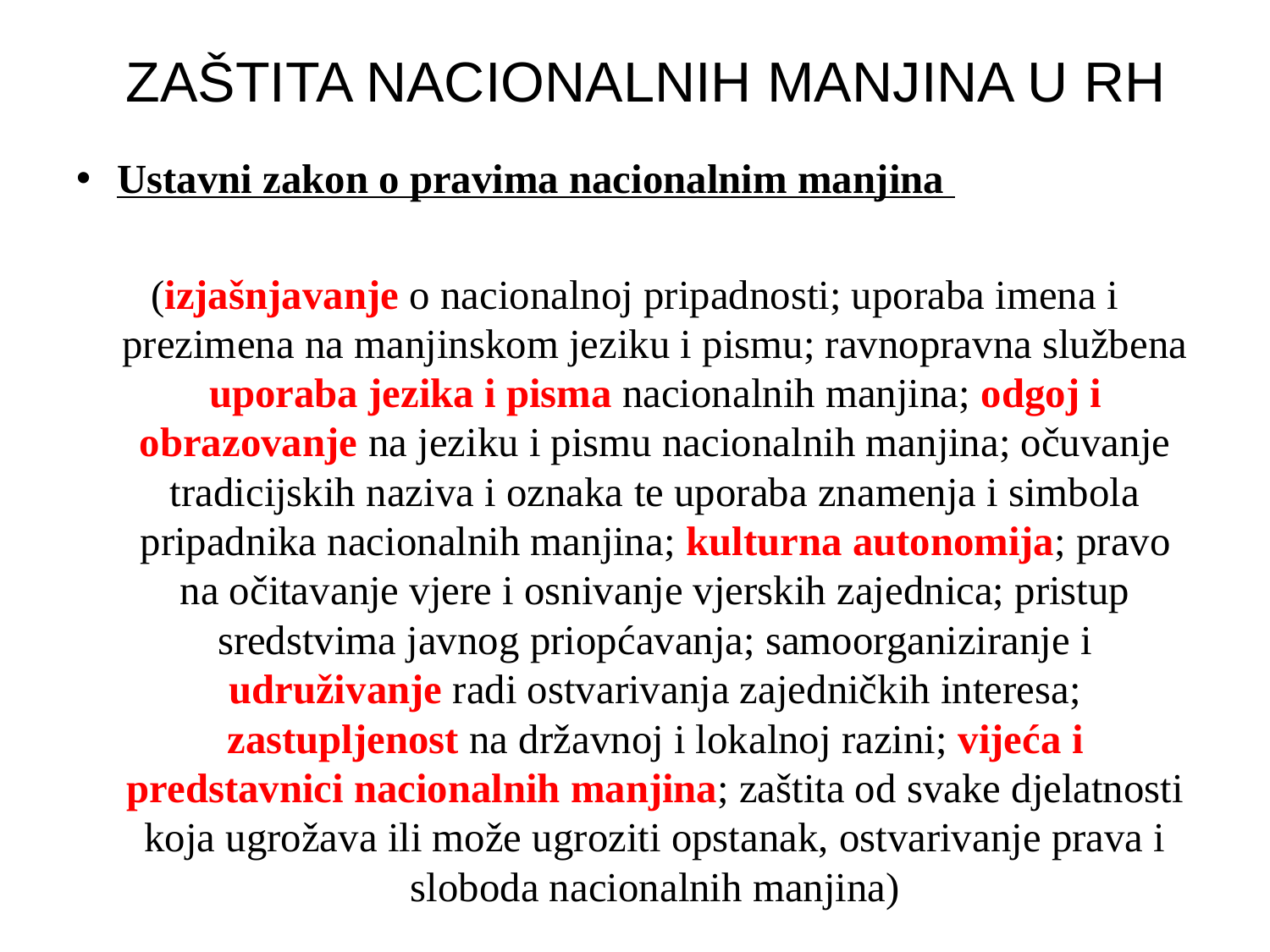

# ZAŠTITA NACIONALNIH MANJINA U RH
Ustavni zakon o pravima nacionalnim manjina

(izjašnjavanje o nacionalnoj pripadnosti; uporaba imena i prezimena na manjinskom jeziku i pismu; ravnopravna službena uporaba jezika i pisma nacionalnih manjina; odgoj i obrazovanje na jeziku i pismu nacionalnih manjina; očuvanje tradicijskih naziva i oznaka te uporaba znamenja i simbola pripadnika nacionalnih manjina; kulturna autonomija; pravo na očitavanje vjere i osnivanje vjerskih zajednica; pristup sredstvima javnog priopćavanja; samoorganiziranje i udruživanje radi ostvarivanja zajedničkih interesa; zastupljenost na državnoj i lokalnoj razini; vijeća i predstavnici nacionalnih manjina; zaštita od svake djelatnosti koja ugrožava ili može ugroziti opstanak, ostvarivanje prava i sloboda nacionalnih manjina)